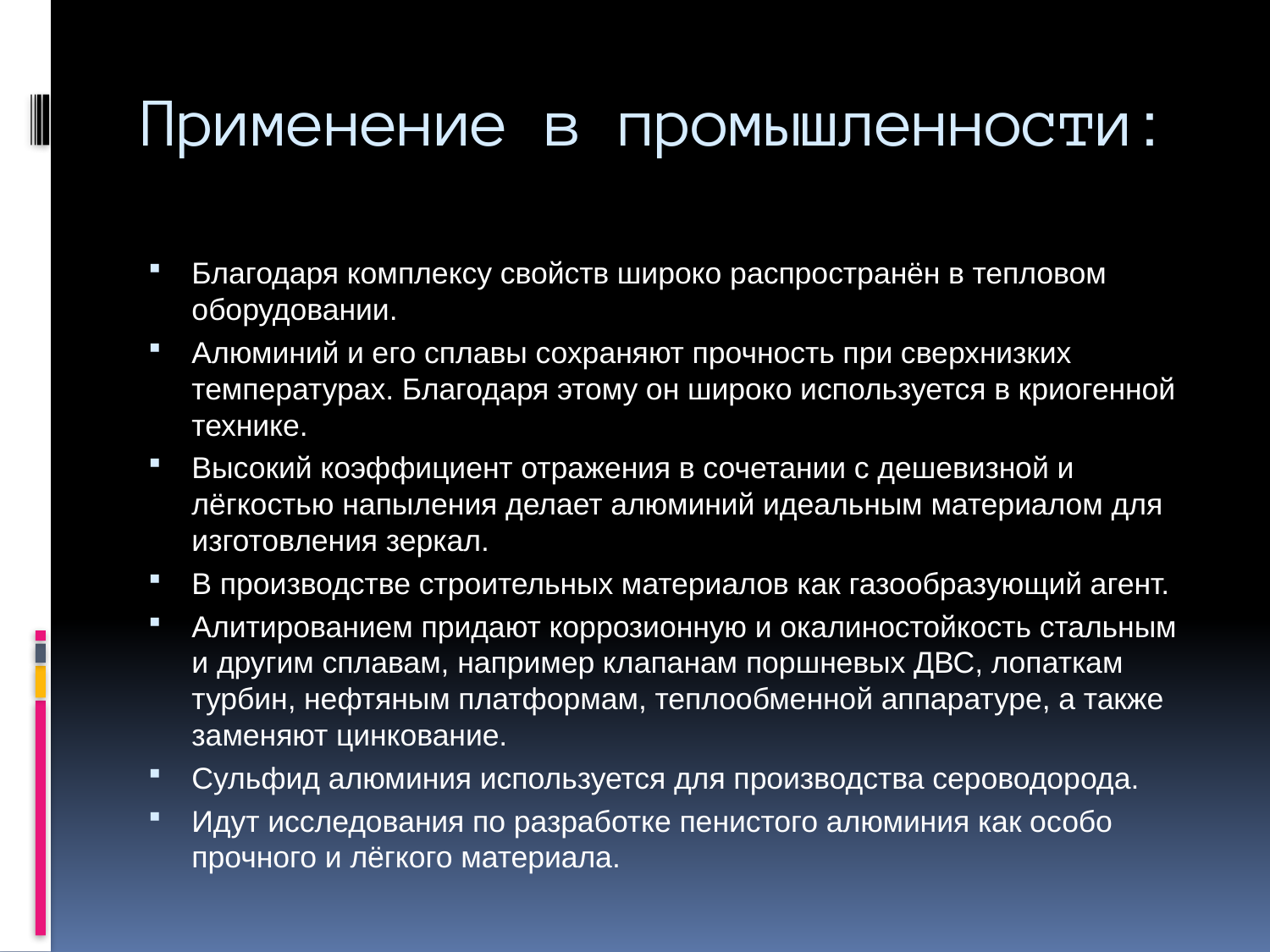

# Применение в промышленности:
Благодаря комплексу свойств широко распространён в тепловом оборудовании.
Алюминий и его сплавы сохраняют прочность при сверхнизких температурах. Благодаря этому он широко используется в криогенной технике.
Высокий коэффициент отражения в сочетании с дешевизной и лёгкостью напыления делает алюминий идеальным материалом для изготовления зеркал.
В производстве строительных материалов как газообразующий агент.
Алитированием придают коррозионную и окалиностойкость стальным и другим сплавам, например клапанам поршневых ДВС, лопаткам турбин, нефтяным платформам, теплообменной аппаратуре, а также заменяют цинкование.
Сульфид алюминия используется для производства сероводорода.
Идут исследования по разработке пенистого алюминия как особо прочного и лёгкого материала.